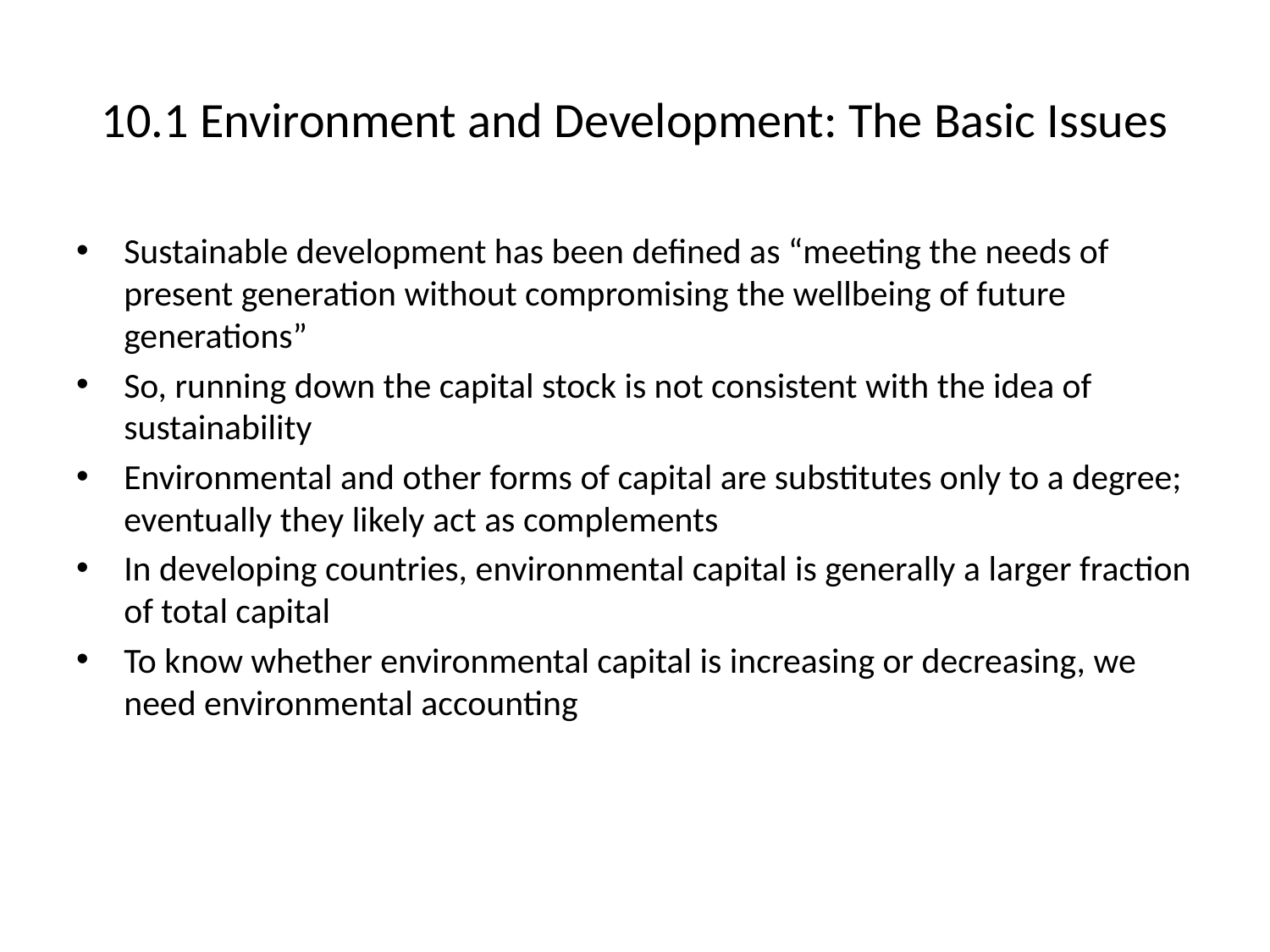

10.1 Environment and Development: The Basic Issues
Sustainable development has been defined as “meeting the needs of present generation without compromising the wellbeing of future generations”
So, running down the capital stock is not consistent with the idea of sustainability
Environmental and other forms of capital are substitutes only to a degree; eventually they likely act as complements
In developing countries, environmental capital is generally a larger fraction of total capital
To know whether environmental capital is increasing or decreasing, we need environmental accounting